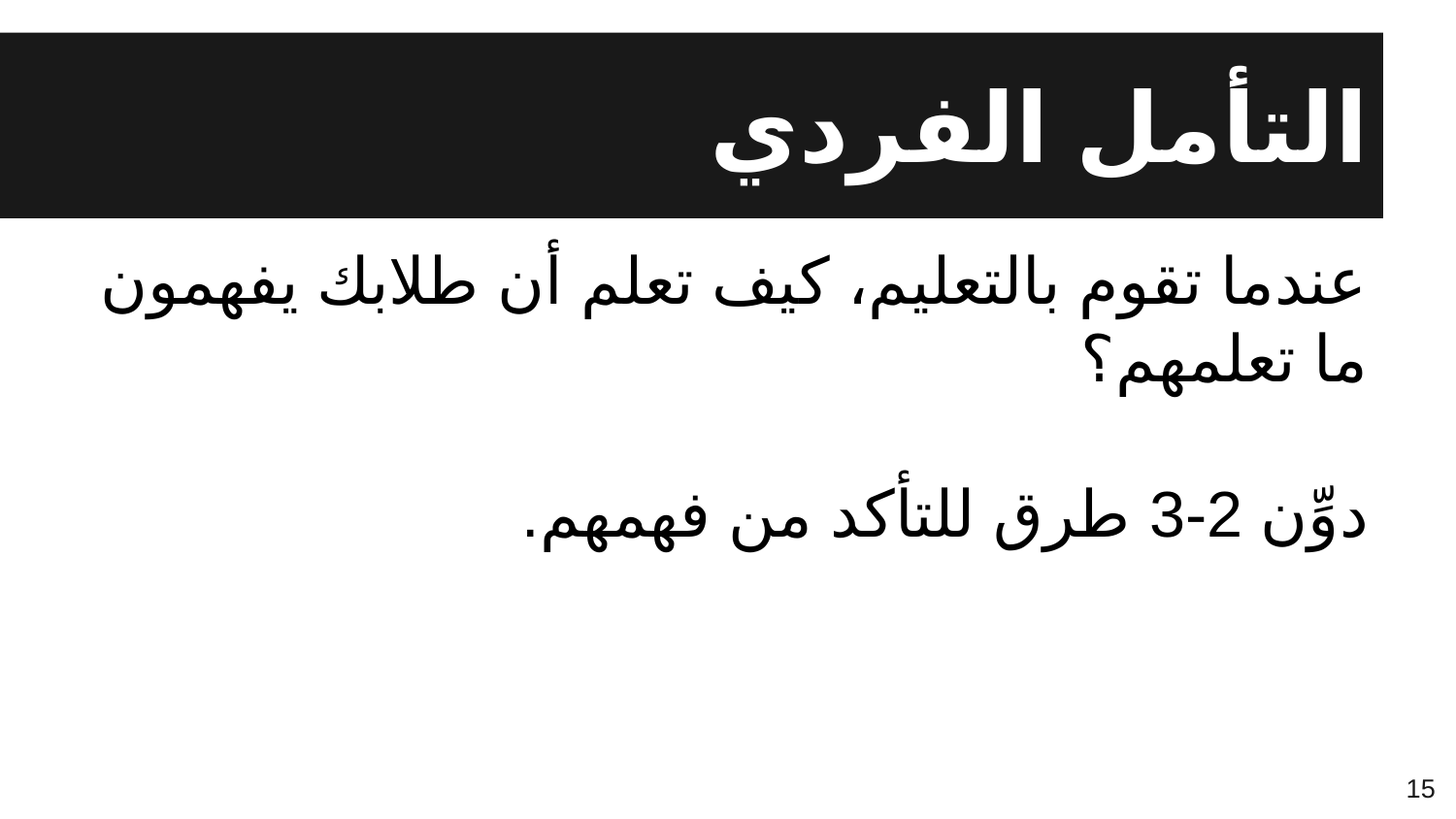

# التأمل الفردي
عندما تقوم بالتعليم، كيف تعلم أن طلابك يفهمون ما تعلمهم؟

دوِّن 2-3 طرق للتأكد من فهمهم.
15